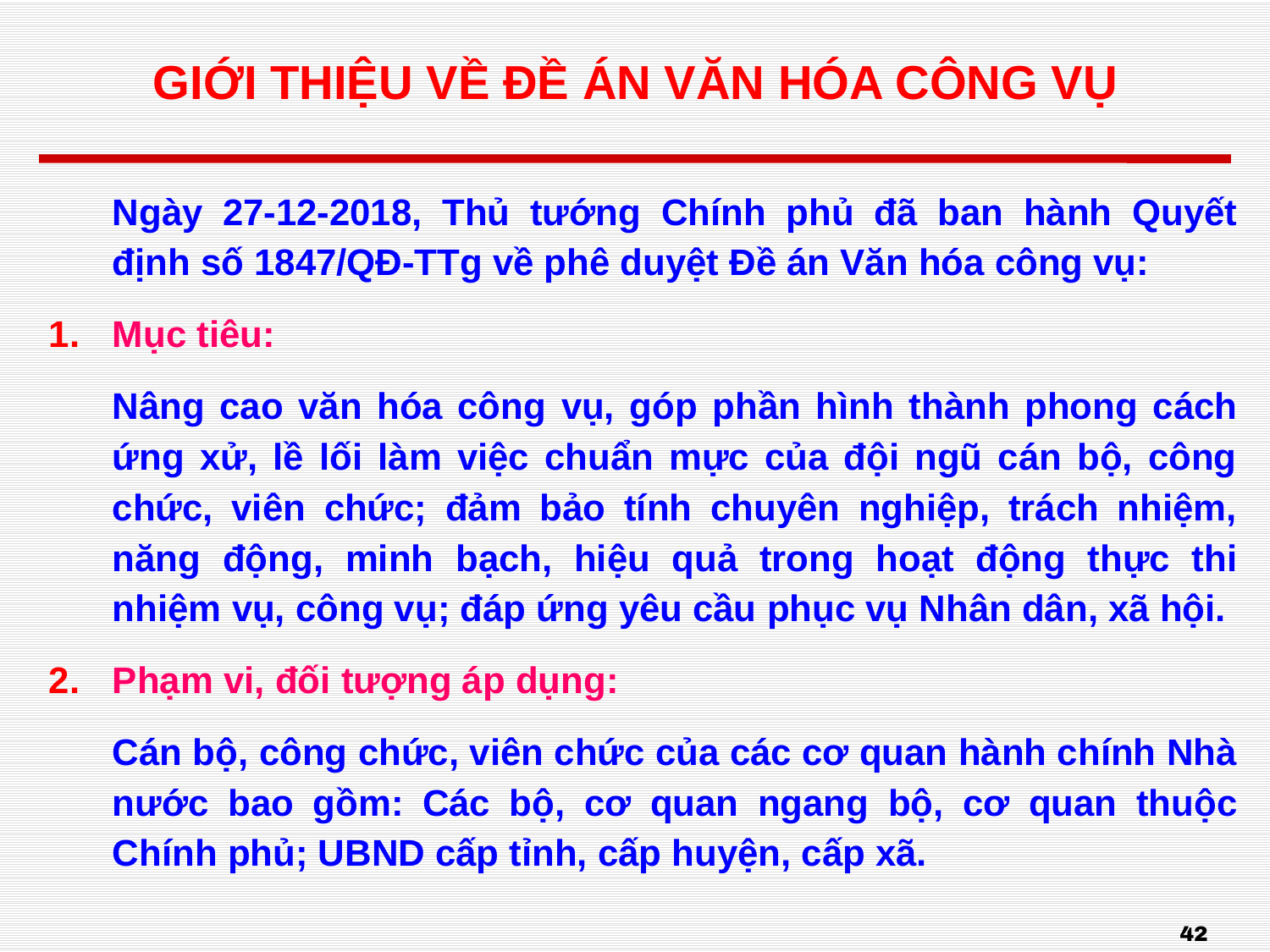

# GIỚI THIỆU VỀ ĐỀ ÁN VĂN HÓA CÔNG VỤ
Ngày 27-12-2018, Thủ tướng Chính phủ đã ban hành Quyết định số 1847/QĐ-TTg về phê duyệt Đề án Văn hóa công vụ:
Mục tiêu:
Nâng cao văn hóa công vụ, góp phần hình thành phong cách ứng xử, lề lối làm việc chuẩn mực của đội ngũ cán bộ, công chức, viên chức; đảm bảo tính chuyên nghiệp, trách nhiệm, năng động, minh bạch, hiệu quả trong hoạt động thực thi nhiệm vụ, công vụ; đáp ứng yêu cầu phục vụ Nhân dân, xã hội.
Phạm vi, đối tượng áp dụng:
Cán bộ, công chức, viên chức của các cơ quan hành chính Nhà nước bao gồm: Các bộ, cơ quan ngang bộ, cơ quan thuộc Chính phủ; UBND cấp tỉnh, cấp huyện, cấp xã.